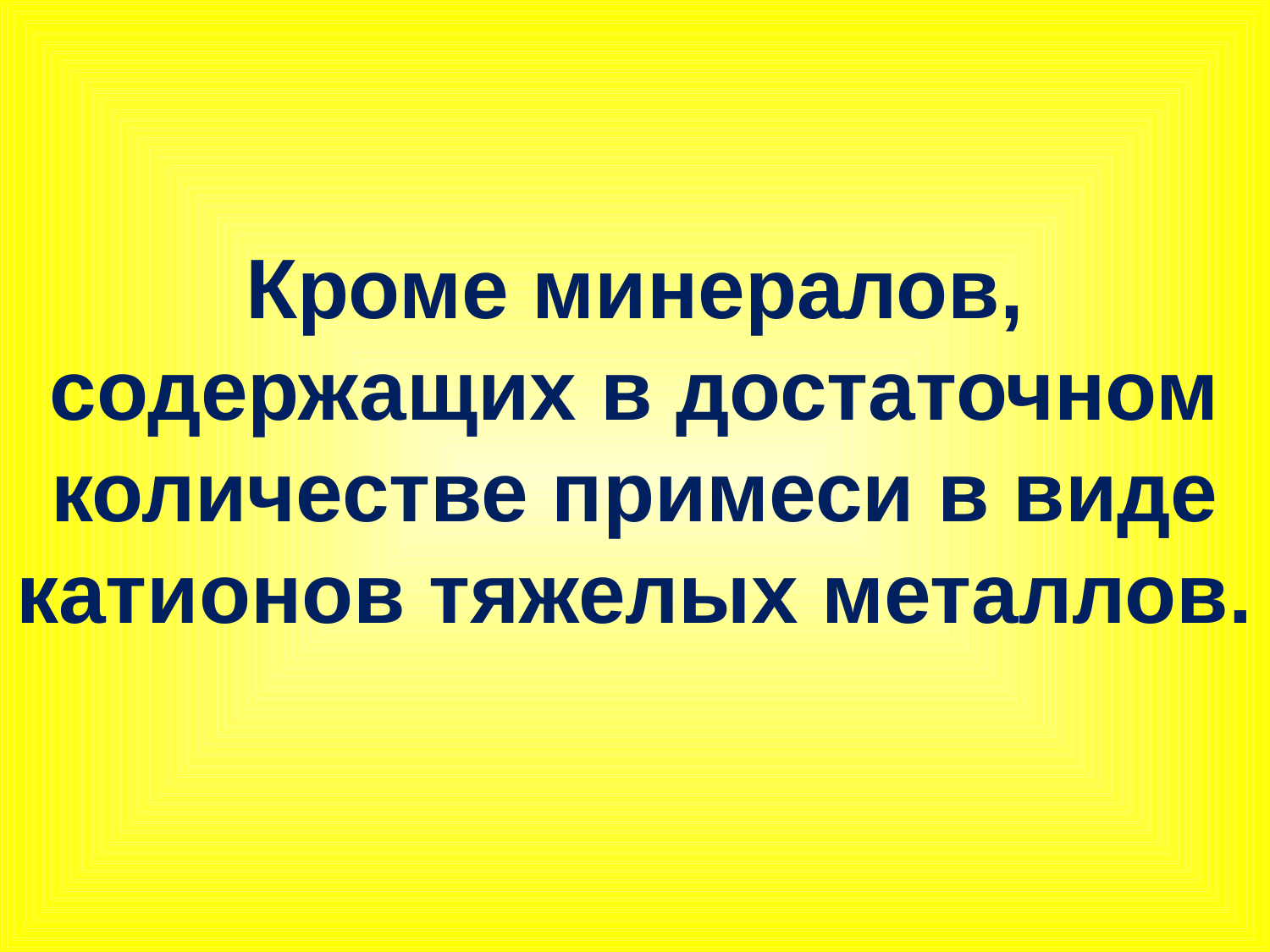

Кроме минералов, содержащих в достаточном количестве примеси в виде катионов тяжелых металлов.